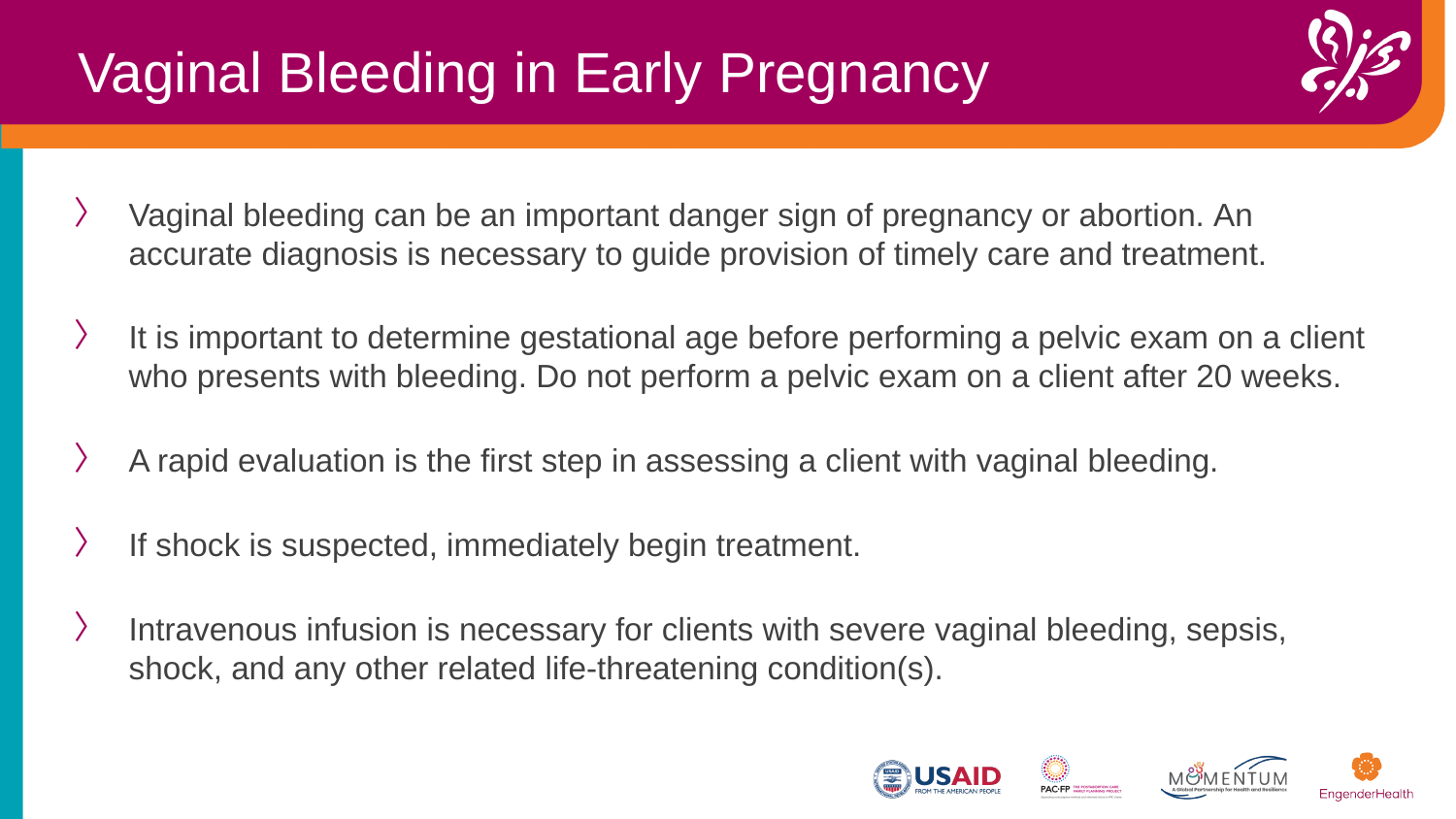

Vaginal Bleeding in Early Pregnancy
Vaginal bleeding can be an important danger sign of pregnancy or abortion.​ An accurate diagnosis is necessary to guide provision of timely care and treatment.​
It is important to determine gestational age before performing a pelvic exam on a client who presents with bleeding. Do not perform a pelvic exam on a client after 20 weeks.
A rapid evaluation is the first step in assessing a client with vaginal bleeding.​
If shock is suspected, immediately begin treatment.
Intravenous infusion is necessary for clients with severe vaginal bleeding, sepsis, shock, and any other related life-threatening condition(s).